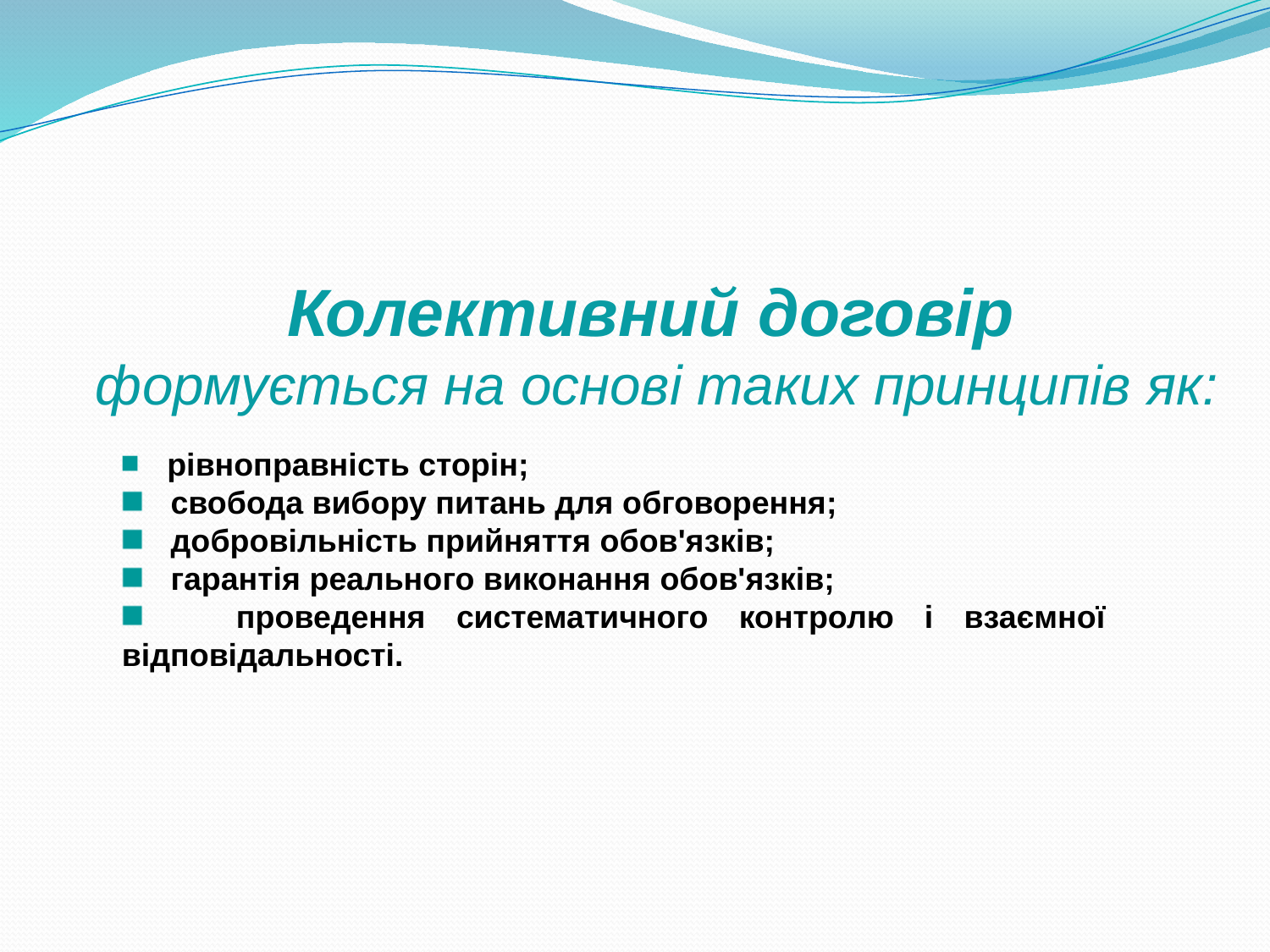

# Колективний договір формується на основі таких принципів як:
    рівноправність сторін;
   свобода вибору питань для обговорення;
   добровільність прийняття обов'язків;
   гарантія реального виконання обов'язків;
   проведення систематичного контролю і взаємної    відповідальності.